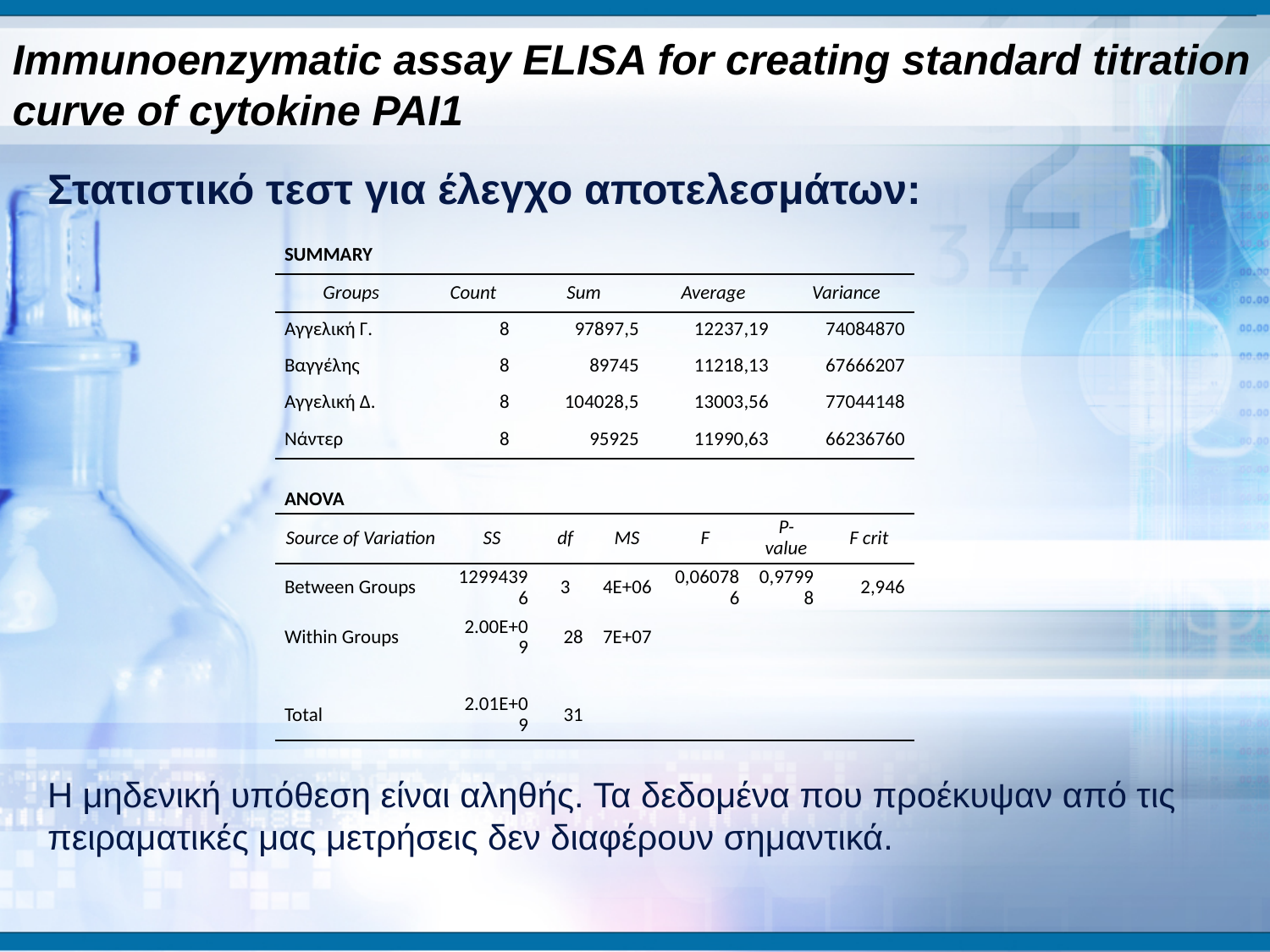

Immunoenzymatic assay ELISA for creating standard titration curve of cytokine PAI1
Στατιστικό τεστ για έλεγχο αποτελεσμάτων:

| SUMMARY |  |  |  |  |
| --- | --- | --- | --- | --- |
| Groups | Count | Sum | Average | Variance |
| Αγγελική Γ. | 8 | 97897,5 | 12237,19 | 74084870 |
| Βαγγέλης | 8 | 89745 | 11218,13 | 67666207 |
| Αγγελική Δ. | 8 | 104028,5 | 13003,56 | 77044148 |
| Νάντερ | 8 | 95925 | 11990,63 | 66236760 |
| ANOVA |  |  |  |  |  |  |
| --- | --- | --- | --- | --- | --- | --- |
| Source of Variation | SS | df | MS | F | P-value | F crit |
| Between Groups | 12994396 | 3 | 4E+06 | 0,060786 | 0,97998 | 2,946 |
| Within Groups | 2.00E+09 | 28 | 7E+07 |  |  |  |
|  |  |  |  |  |  |  |
| Total | 2.01E+09 | 31 |  |  |  |  |
Η μηδενική υπόθεση είναι αληθής. Τα δεδομένα που προέκυψαν από τις πειραματικές μας μετρήσεις δεν διαφέρουν σημαντικά.